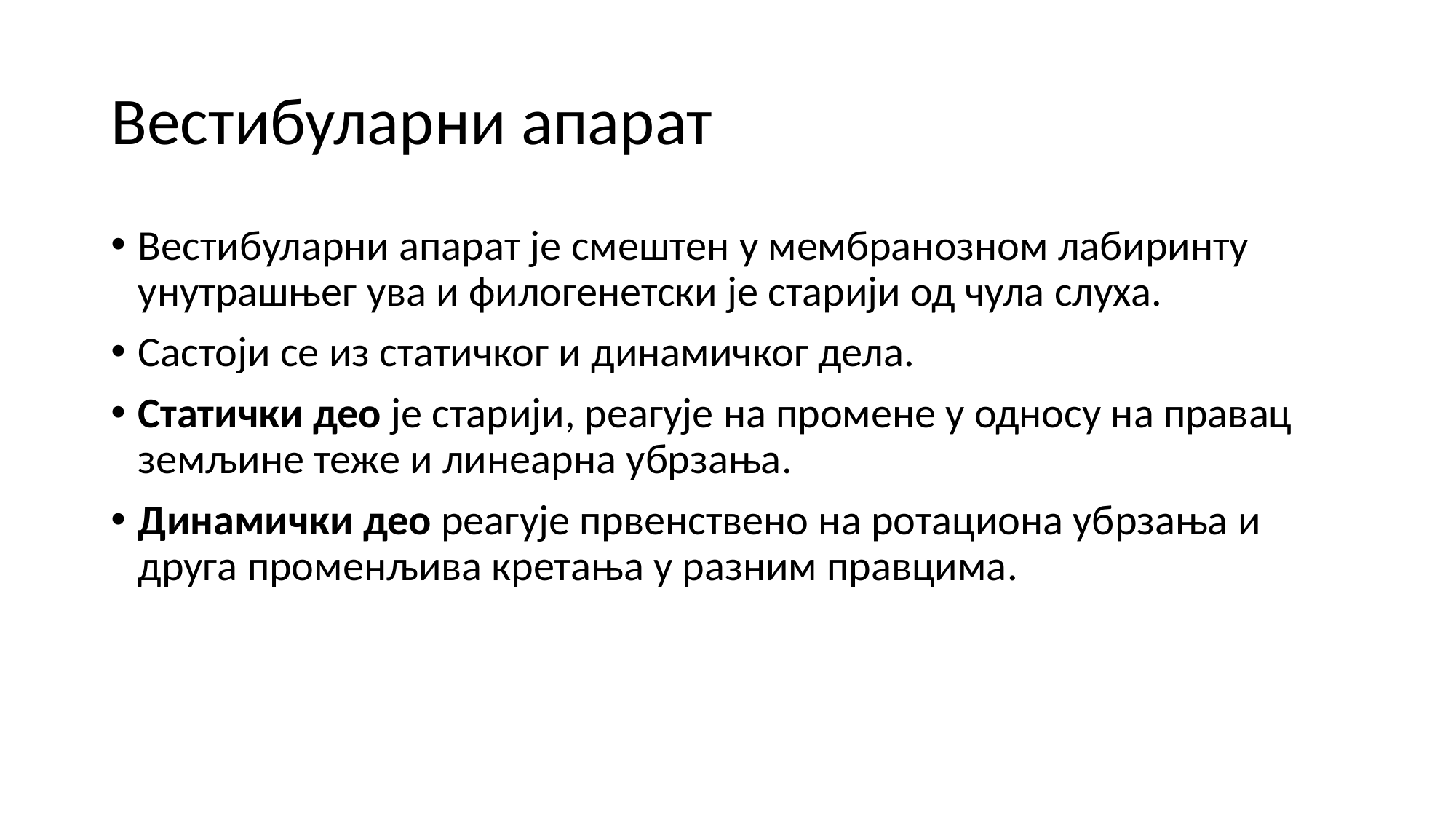

# Вестибуларни апарат
Вестибуларни апарат је смештен у мембранозном лабиринту унутрашњег ува и филогенетски је старији од чула слуха.
Састоји се из статичког и динамичког дела.
Статички део је старији, реагује на промене у односу на правац земљине теже и линеарна убрзања.
Динамички део реагује првенствено на ротациона убрзања и друга променљива кретања у разним правцима.